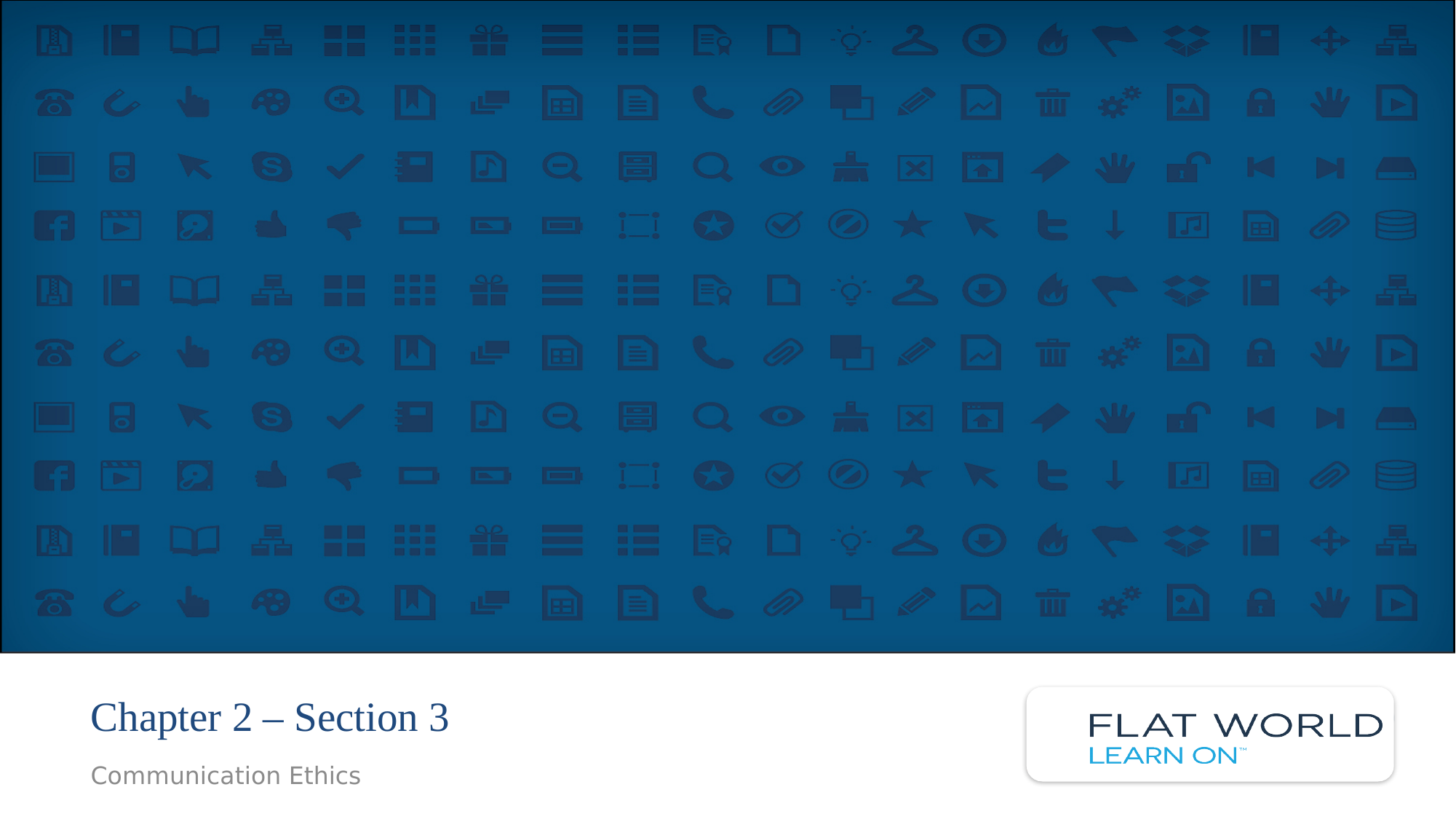

# Chapter 2 – Section 3
Communication Ethics